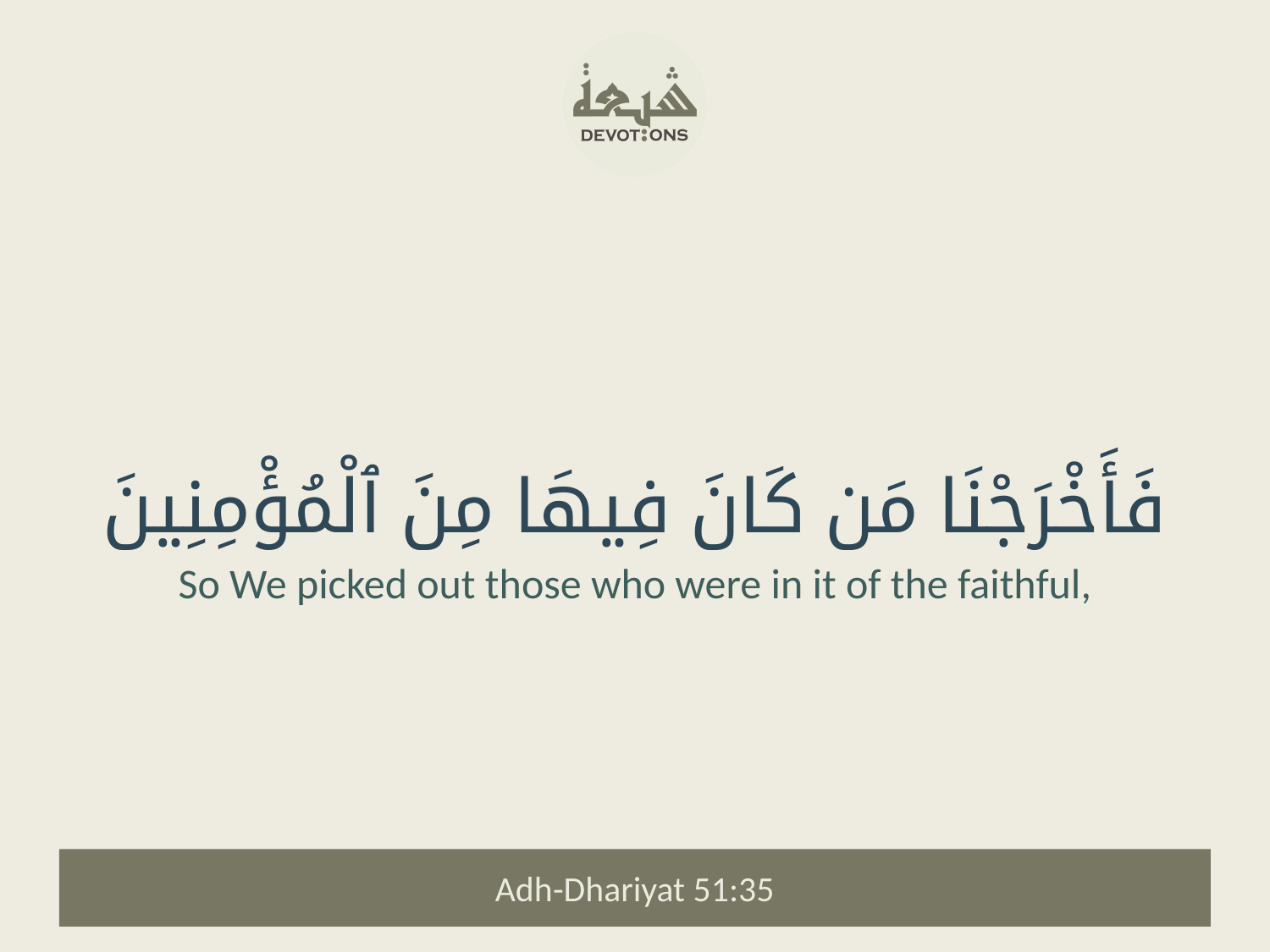

فَأَخْرَجْنَا مَن كَانَ فِيهَا مِنَ ٱلْمُؤْمِنِينَ
So We picked out those who were in it of the faithful,
Adh-Dhariyat 51:35